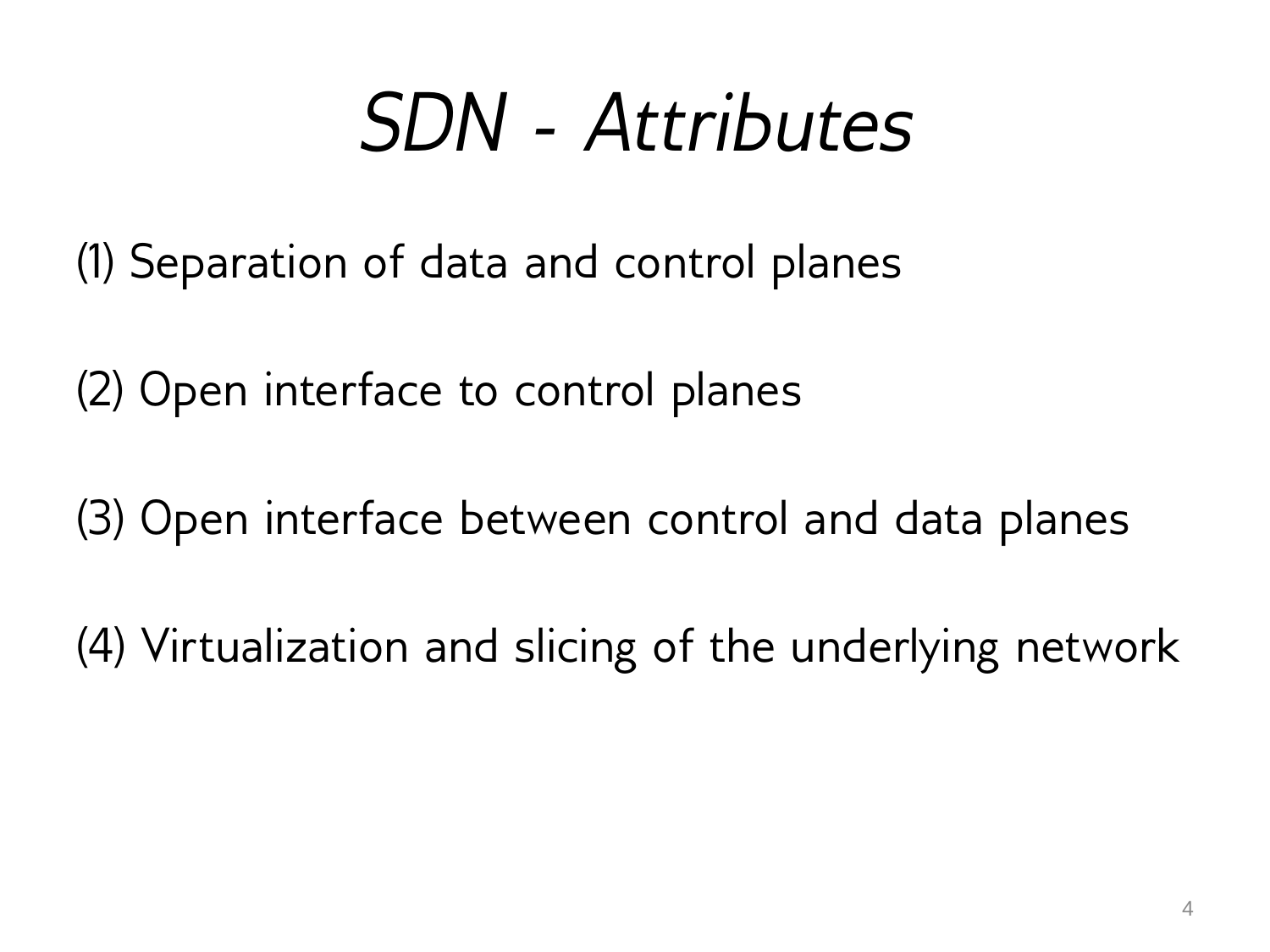

# SDN - Attributes
(1) Separation of data and control planes

(2) Open interface to control planes

(3) Open interface between control and data planes

(4) Virtualization and slicing of the underlying network

4